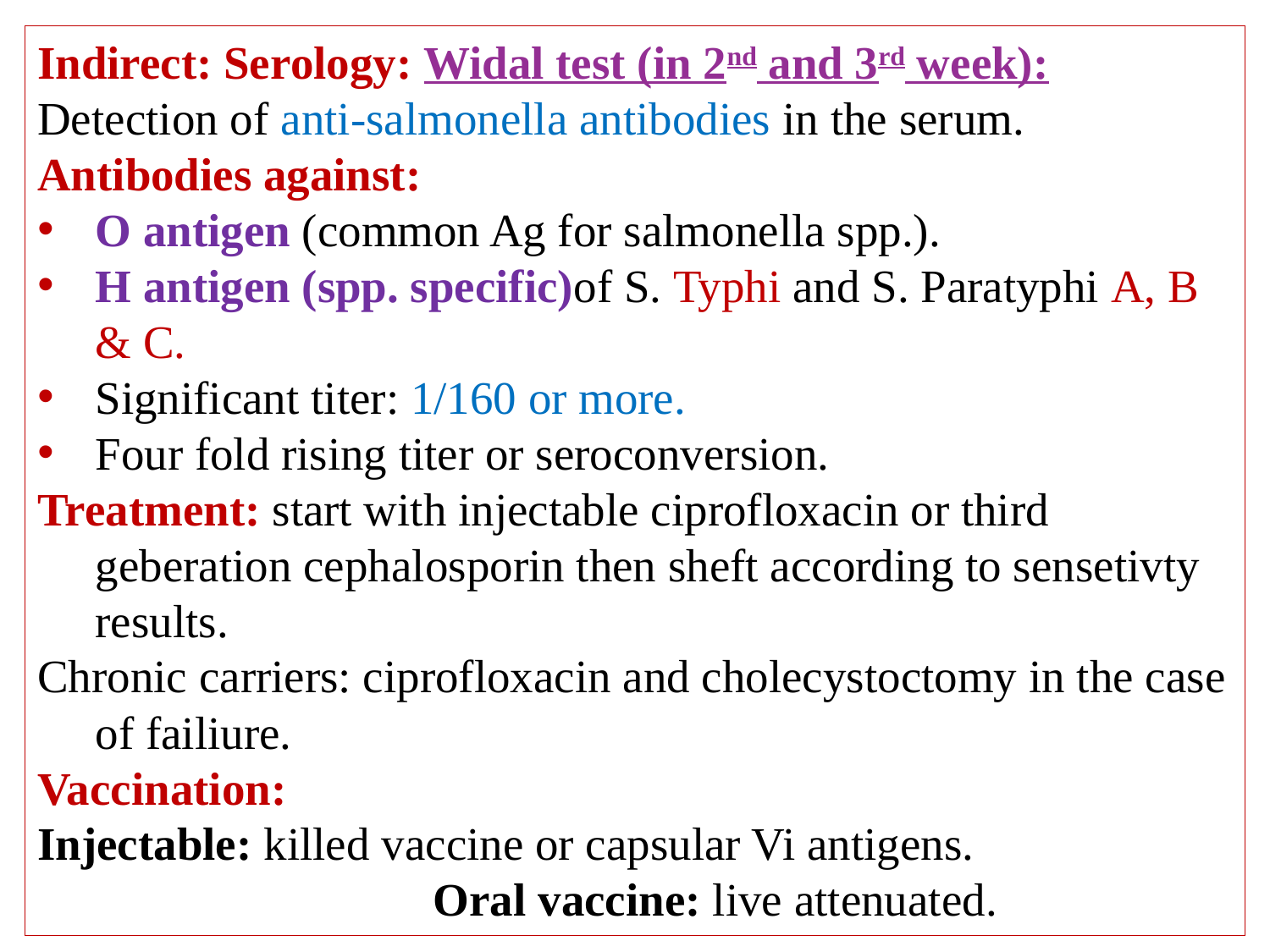

Indirect: Serology: Widal test (in 2nd and 3rd week):
Detection of anti-salmonella antibodies in the serum.
Antibodies against:
O antigen (common Ag for salmonella spp.).
H antigen (spp. specific)of S. Typhi and S. Paratyphi A, B & C.
Significant titer: 1/160 or more.
Four fold rising titer or seroconversion.
Treatment: start with injectable ciprofloxacin or third geberation cephalosporin then sheft according to sensetivty results.
Chronic carriers: ciprofloxacin and cholecystoctomy in the case of failiure.
Vaccination:                                                                 Injectable: killed vaccine or capsular Vi antigens.                                                         Oral vaccine: live attenuated.
# N